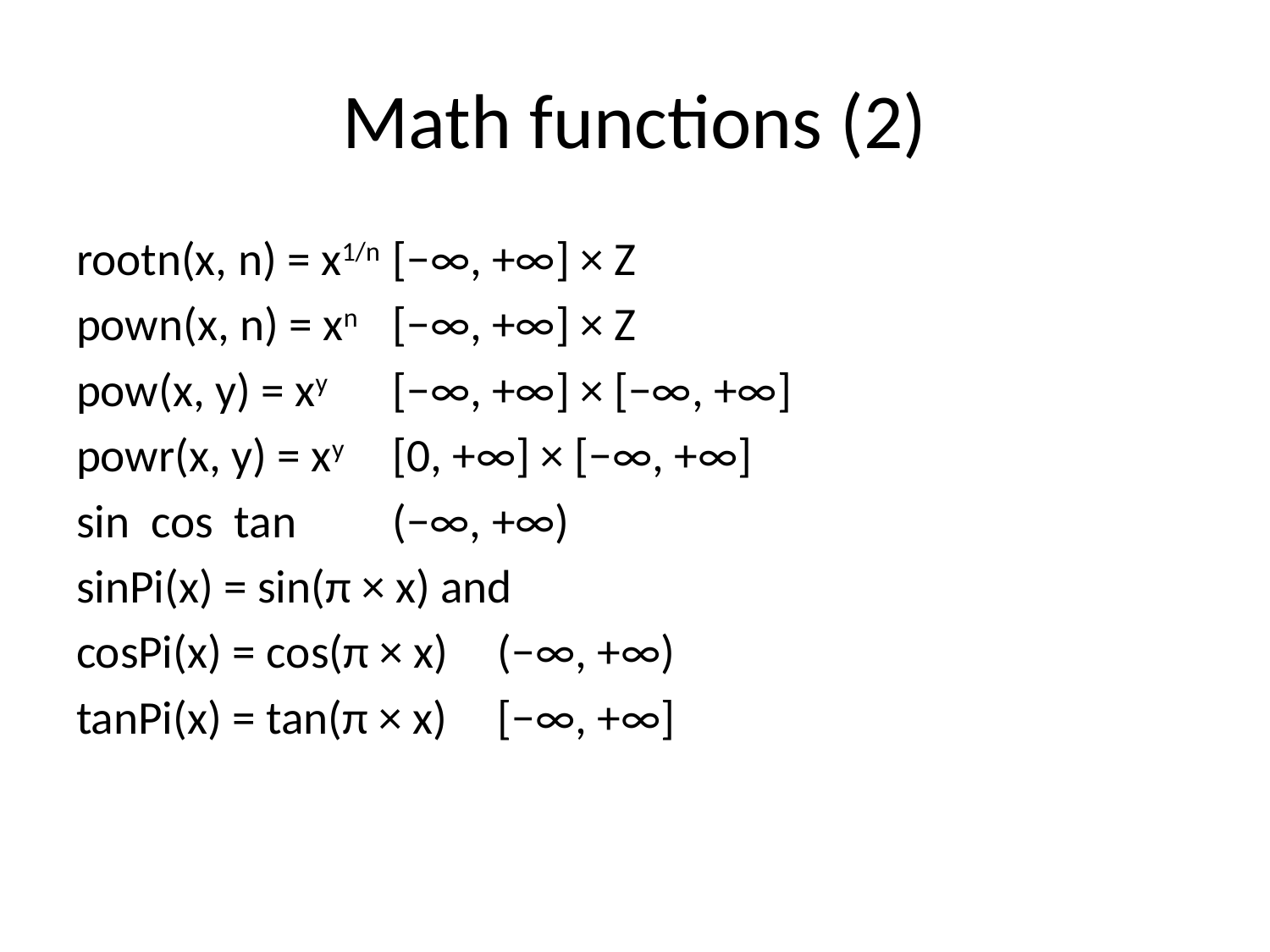

# Math functions (2)
rootn(x, n) = x1/n 				[−∞, +∞] × Z
pown(x, n) = xn  					[−∞, +∞] × Z
pow(x, y) = xy  					[−∞, +∞] × [−∞, +∞]
powr(x, y) = xy  					[0, +∞] × [−∞, +∞]
sin  cos  tan  						(−∞, +∞)
sinPi(x) = sin(π × x) and
cosPi(x) = cos(π × x)  			(−∞, +∞)
tanPi(x) = tan(π × x)  			[−∞, +∞]